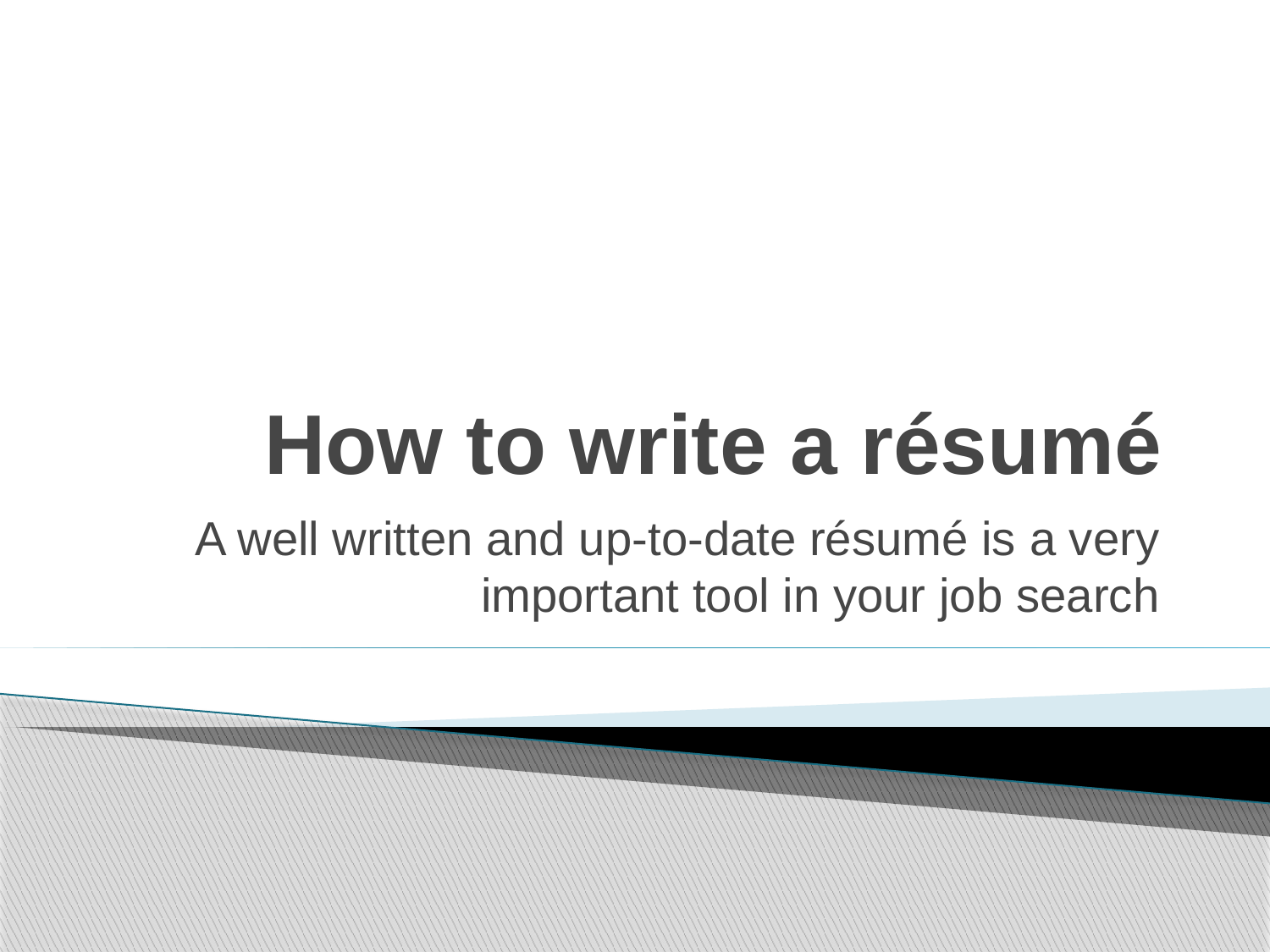

# How to write a résumé
A well written and up-to-date résumé is a very important tool in your job search